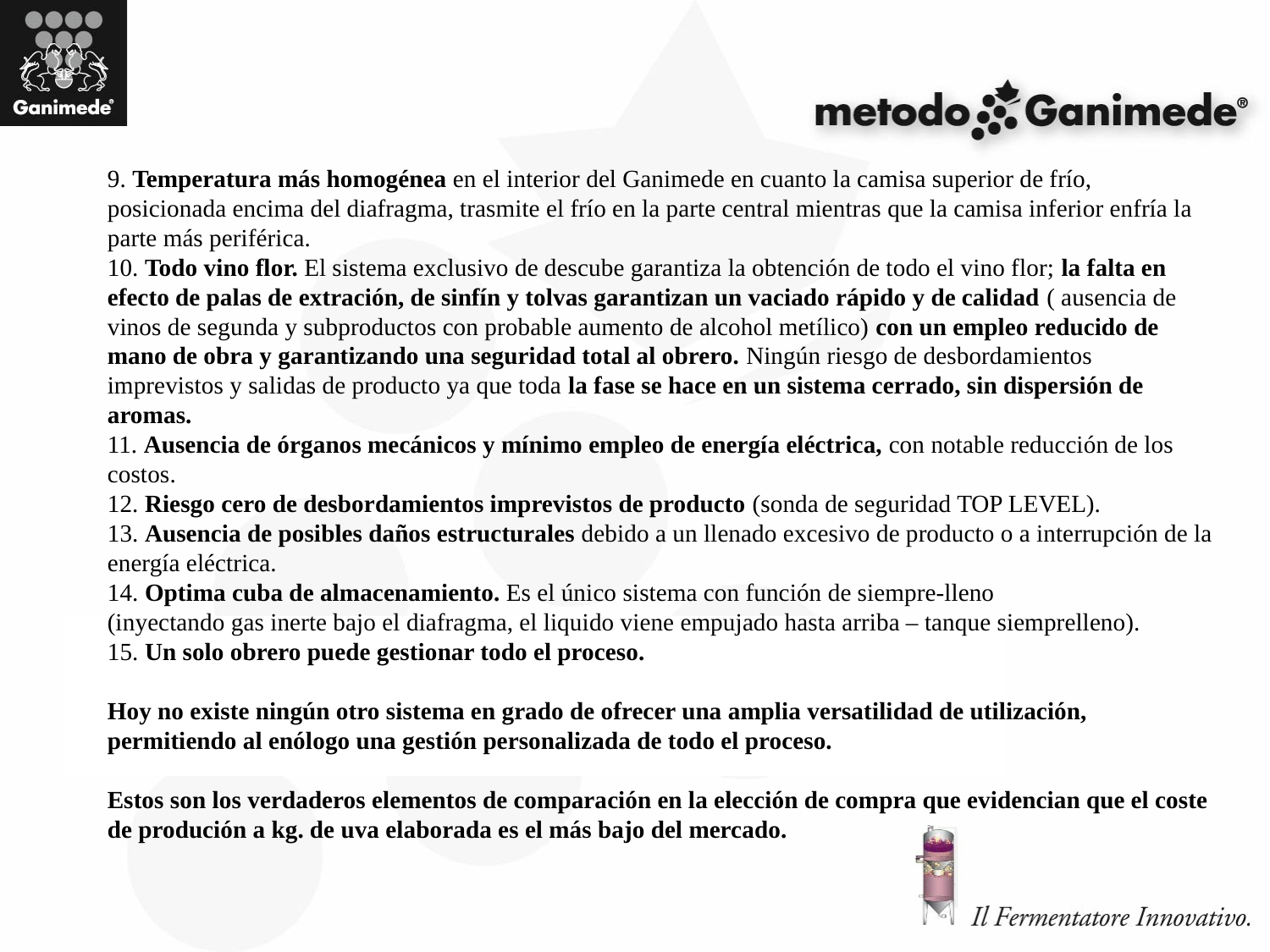

9. Temperatura más homogénea en el interior del Ganimede en cuanto la camisa superior de frío, posicionada encima del diafragma, trasmite el frío en la parte central mientras que la camisa inferior enfría la parte más periférica.
10. Todo vino flor. El sistema exclusivo de descube garantiza la obtención de todo el vino flor; la falta en efecto de palas de extración, de sinfín y tolvas garantizan un vaciado rápido y de calidad ( ausencia de vinos de segunda y subproductos con probable aumento de alcohol metílico) con un empleo reducido de mano de obra y garantizando una seguridad total al obrero. Ningún riesgo de desbordamientos imprevistos y salidas de producto ya que toda la fase se hace en un sistema cerrado, sin dispersión de aromas.
11. Ausencia de órganos mecánicos y mínimo empleo de energía eléctrica, con notable reducción de los costos.
12. Riesgo cero de desbordamientos imprevistos de producto (sonda de seguridad TOP LEVEL).
13. Ausencia de posibles daños estructurales debido a un llenado excesivo de producto o a interrupción de la energía eléctrica.
14. Optima cuba de almacenamiento. Es el único sistema con función de siempre-lleno
(inyectando gas inerte bajo el diafragma, el liquido viene empujado hasta arriba – tanque siemprelleno).
15. Un solo obrero puede gestionar todo el proceso.

Hoy no existe ningún otro sistema en grado de ofrecer una amplia versatilidad de utilización, permitiendo al enólogo una gestión personalizada de todo el proceso.

Estos son los verdaderos elementos de comparación en la elección de compra que evidencian que el coste de produción a kg. de uva elaborada es el más bajo del mercado.